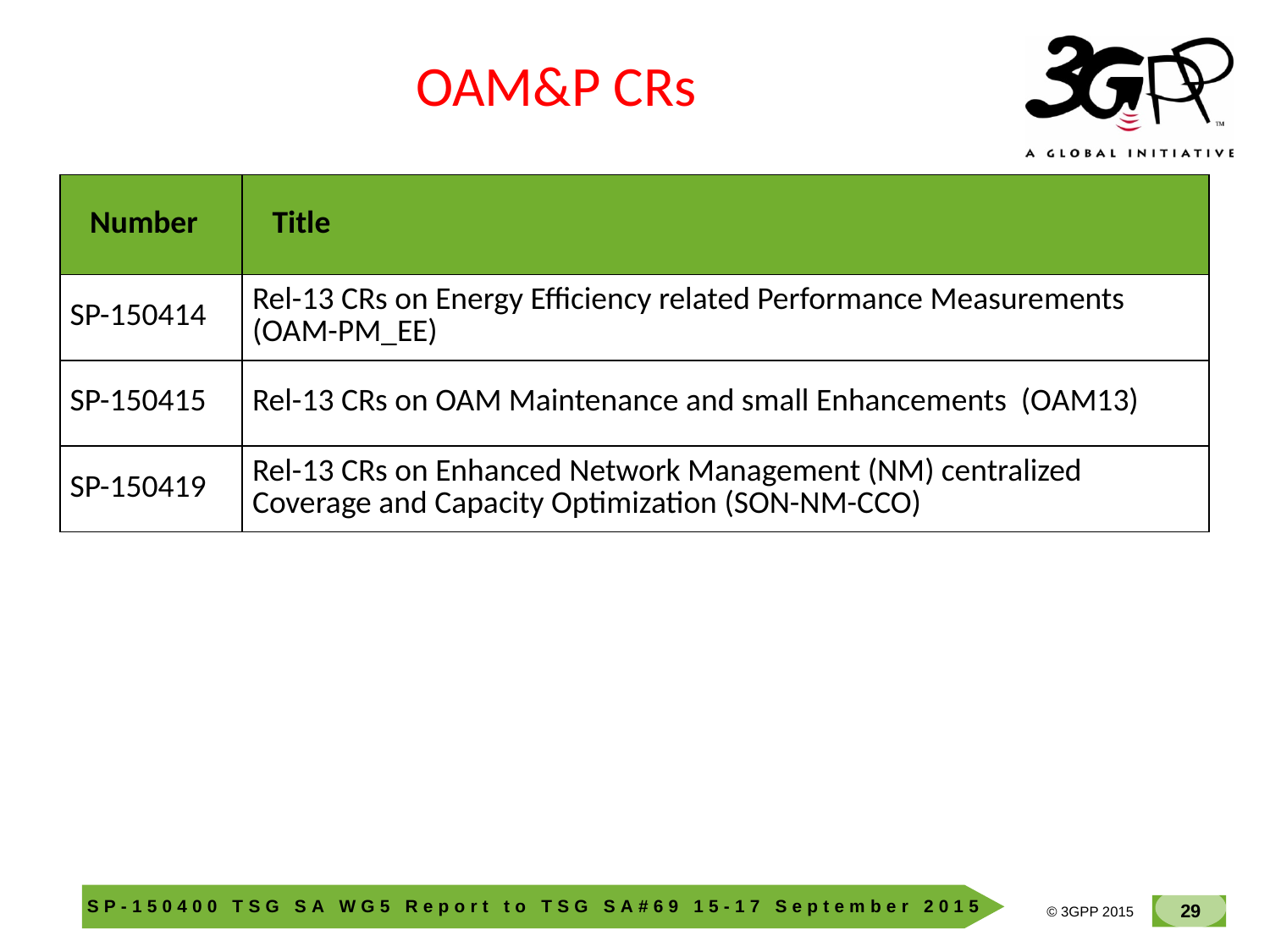

OAM&P CRs
| Number | Title |
| --- | --- |
| SP-150414 | Rel-13 CRs on Energy Efficiency related Performance Measurements (OAM-PM\_EE) |
| SP-150415 | Rel-13 CRs on OAM Maintenance and small Enhancements (OAM13) |
| SP-150419 | Rel-13 CRs on Enhanced Network Management (NM) centralized Coverage and Capacity Optimization (SON-NM-CCO) |